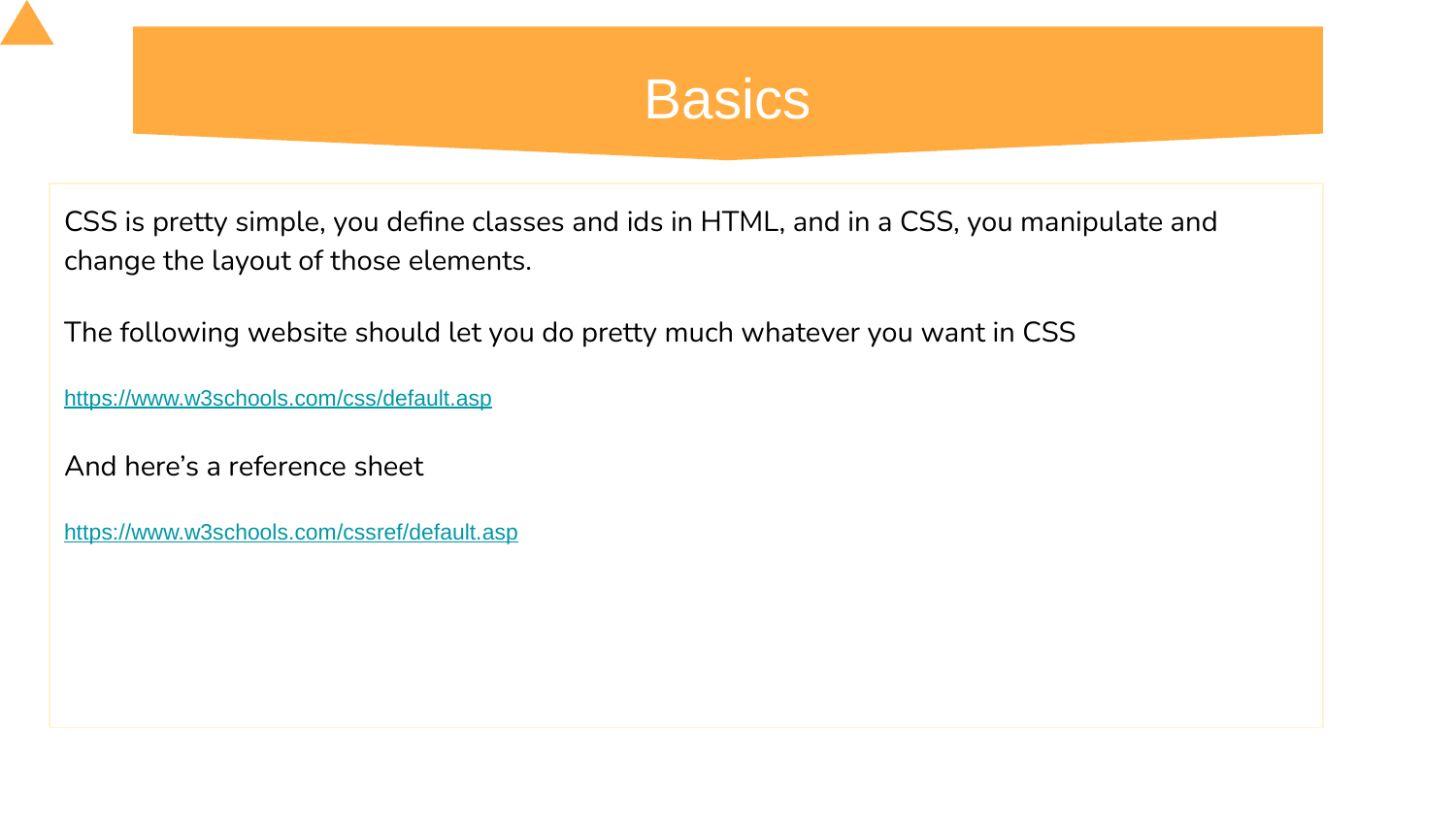

# Basics
CSS is pretty simple, you define classes and ids in HTML, and in a CSS, you manipulate and change the layout of those elements.
The following website should let you do pretty much whatever you want in CSS
https://www.w3schools.com/css/default.asp
And here’s a reference sheet
https://www.w3schools.com/cssref/default.asp